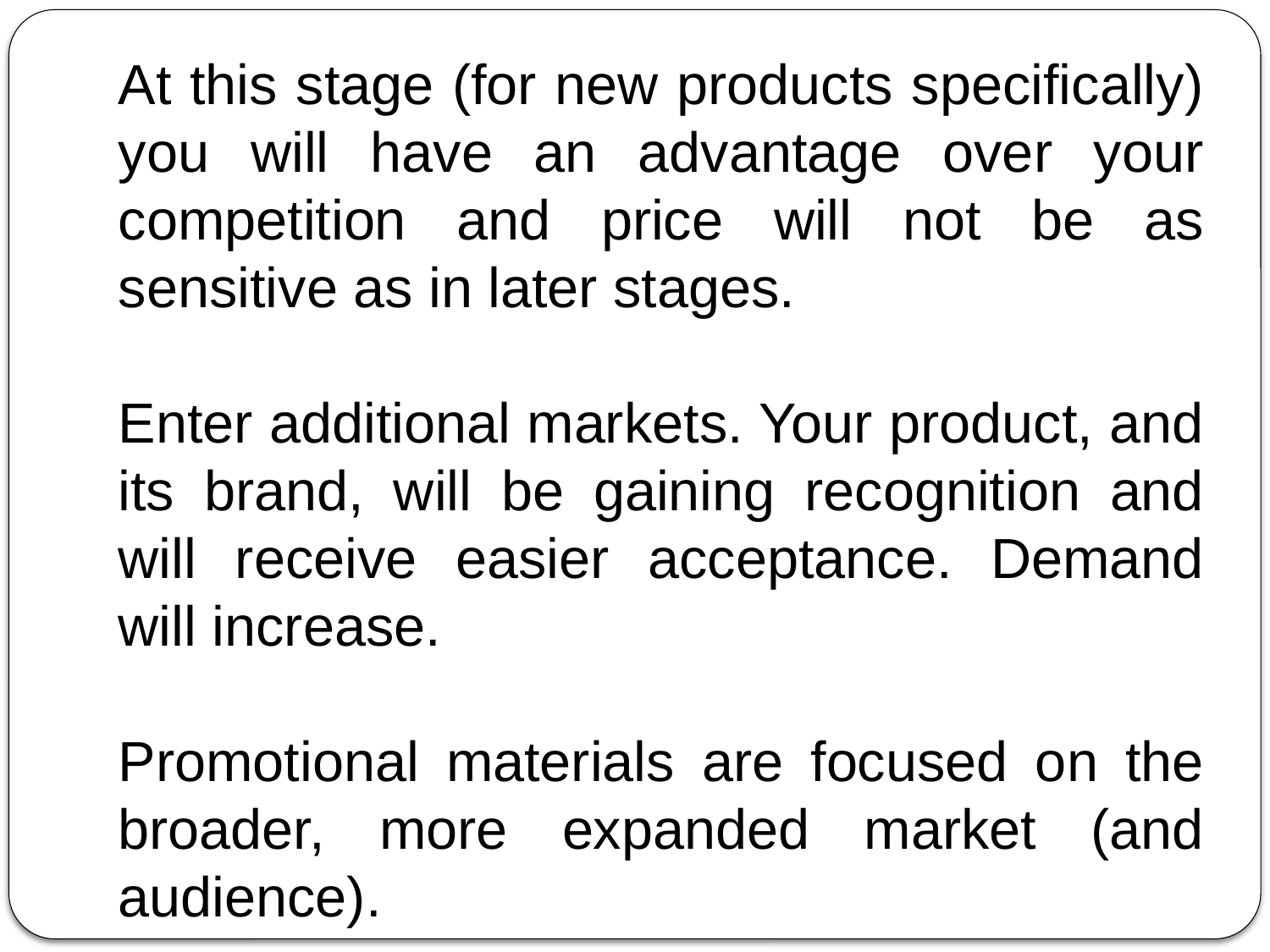

At this stage (for new products specifically) you will have an advantage over your competition and price will not be as sensitive as in later stages.

Enter additional markets. Your product, and its brand, will be gaining recognition and will receive easier acceptance. Demand will increase.

Promotional materials are focused on the broader, more expanded market (and audience).